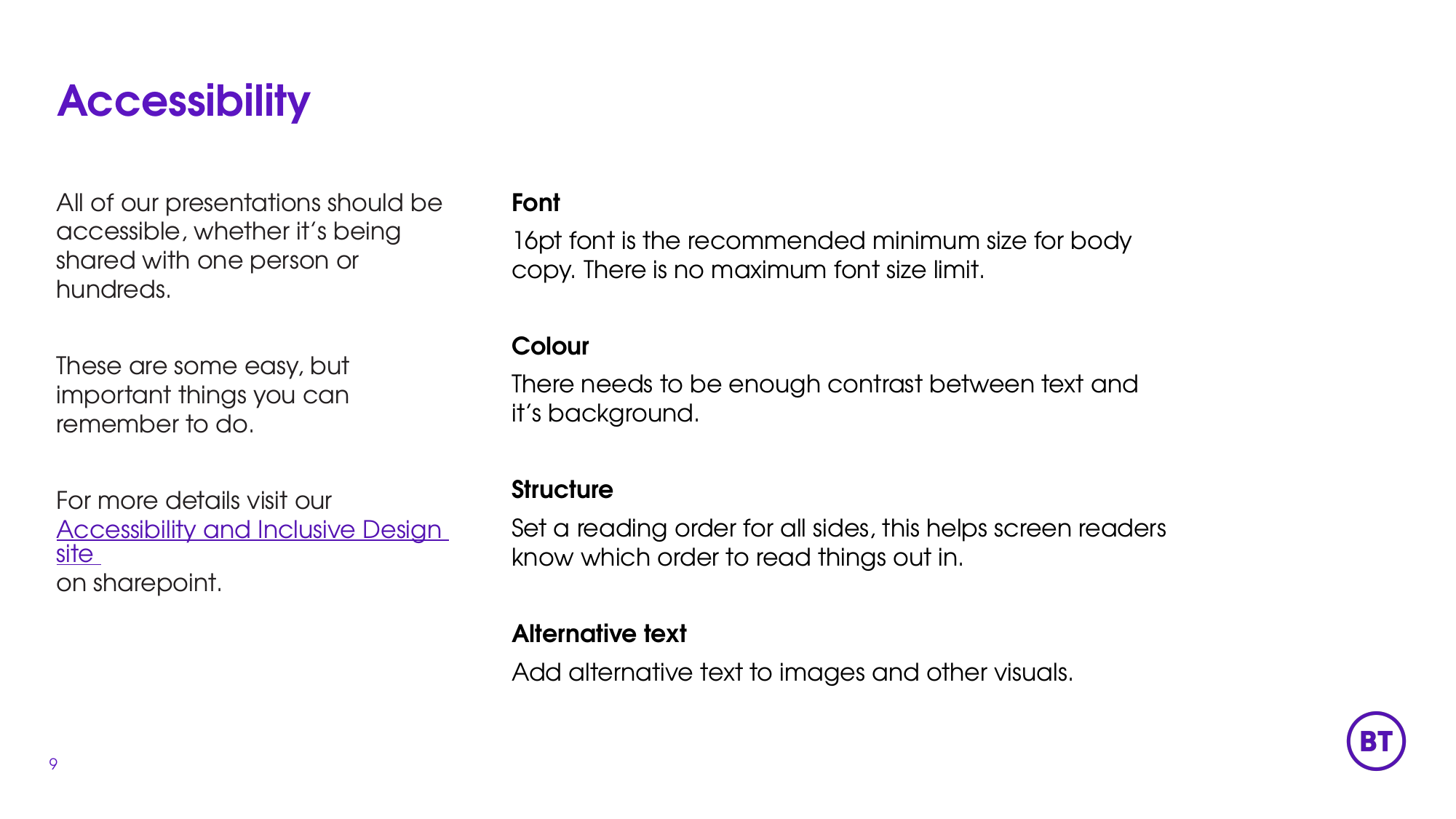

# Accessibility
All of our presentations should be accessible, whether it’s being shared with one person or hundreds.

These are some easy, but important things you can remember to do.

For more details visit our Accessibility and Inclusive Design site on sharepoint.

Font
16pt font is the recommended minimum size for body copy. There is no maximum font size limit.

Colour
There needs to be enough contrast between text and it’s background.

Structure
Set a reading order for all sides, this helps screen readers know which order to read things out in.

Alternative text
Add alternative text to images and other visuals.